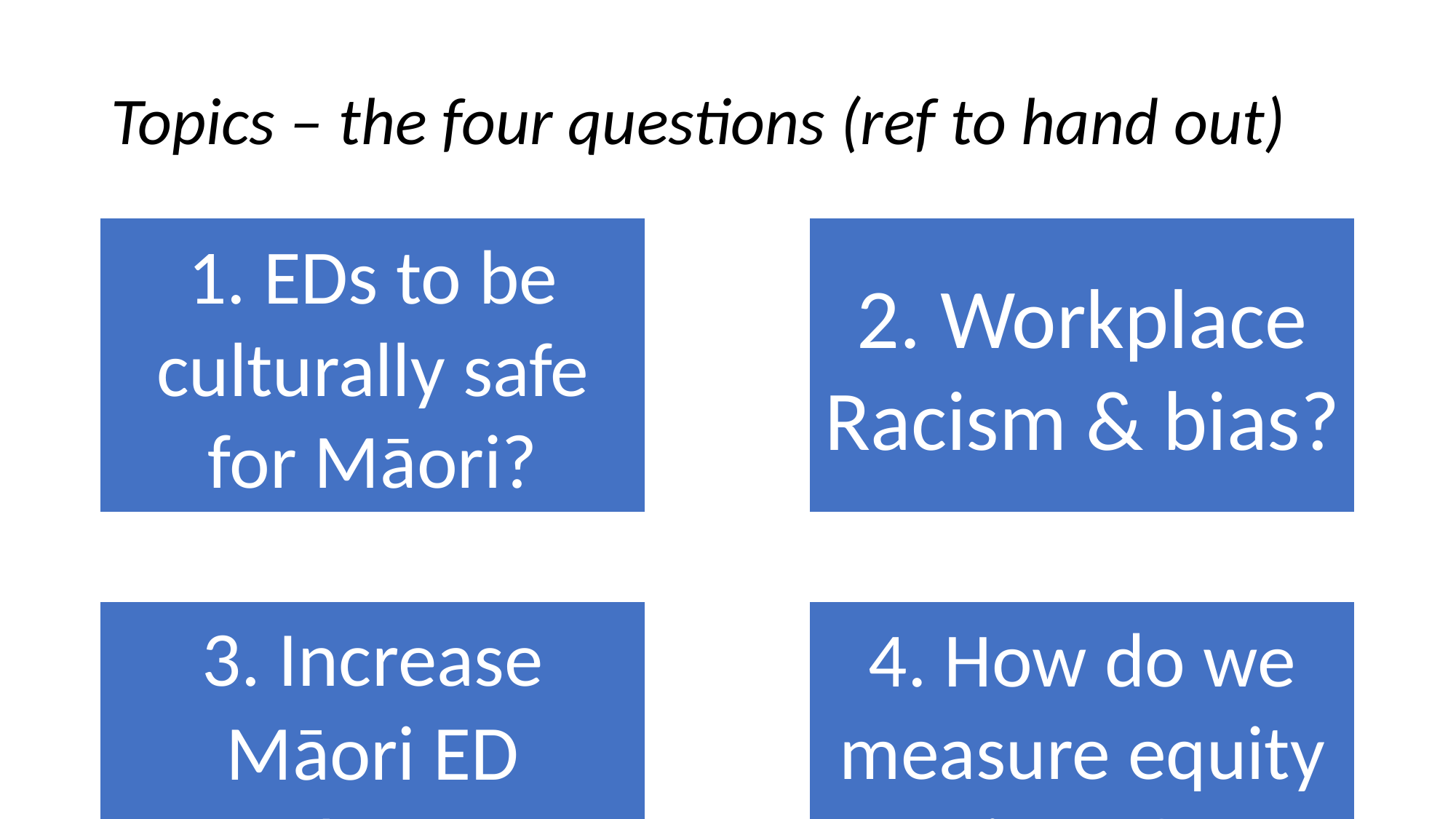

# Topics – the four questions (ref to hand out)
1. EDs to be culturally safe for Māori?
2. Workplace Racism & bias?